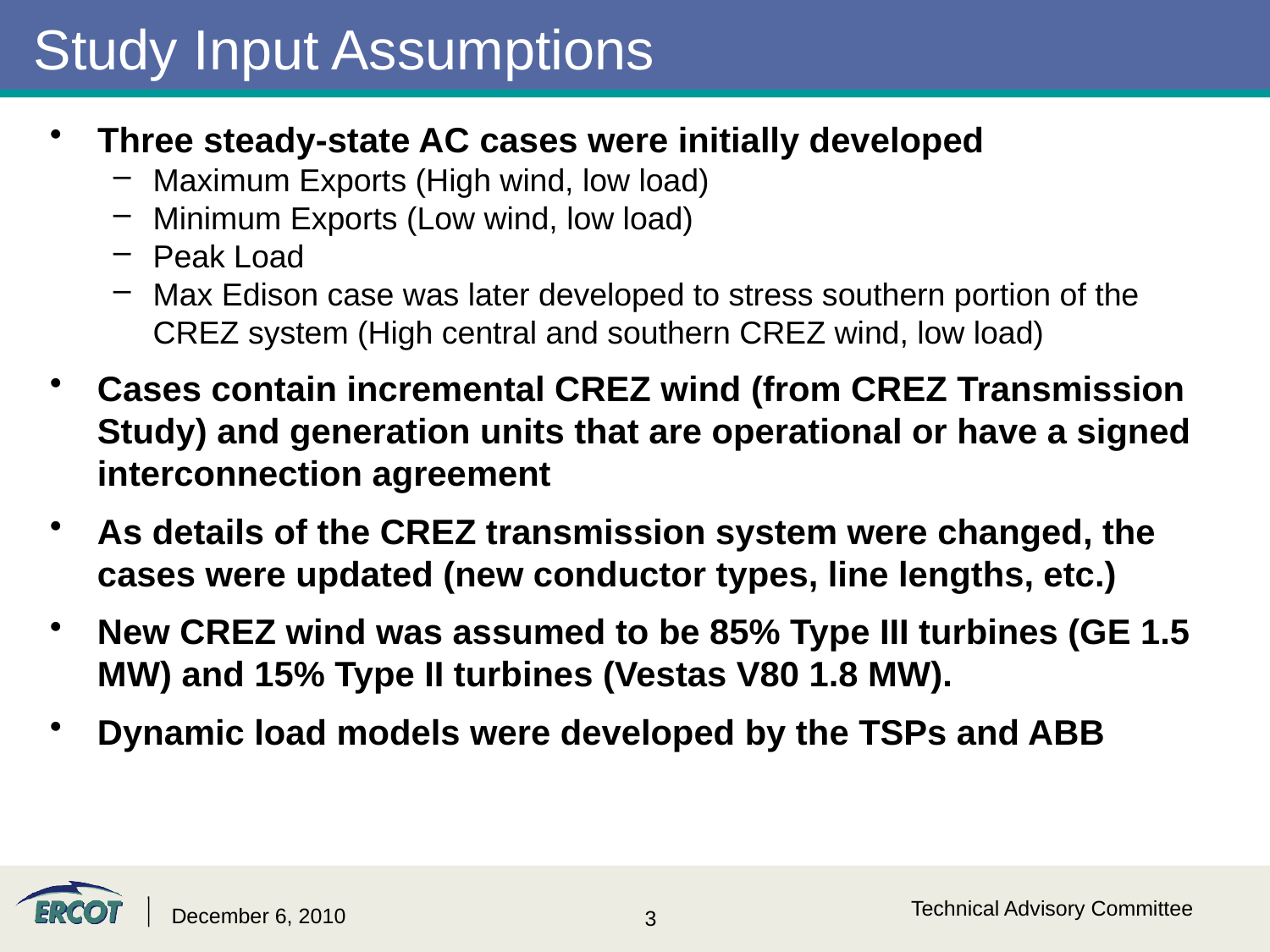

# Study Input Assumptions
Three steady-state AC cases were initially developed
Maximum Exports (High wind, low load)
Minimum Exports (Low wind, low load)
Peak Load
Max Edison case was later developed to stress southern portion of the CREZ system (High central and southern CREZ wind, low load)
Cases contain incremental CREZ wind (from CREZ Transmission Study) and generation units that are operational or have a signed interconnection agreement
As details of the CREZ transmission system were changed, the cases were updated (new conductor types, line lengths, etc.)
New CREZ wind was assumed to be 85% Type III turbines (GE 1.5 MW) and 15% Type II turbines (Vestas V80 1.8 MW).
Dynamic load models were developed by the TSPs and ABB
Technical Advisory Committee
December 6, 2010